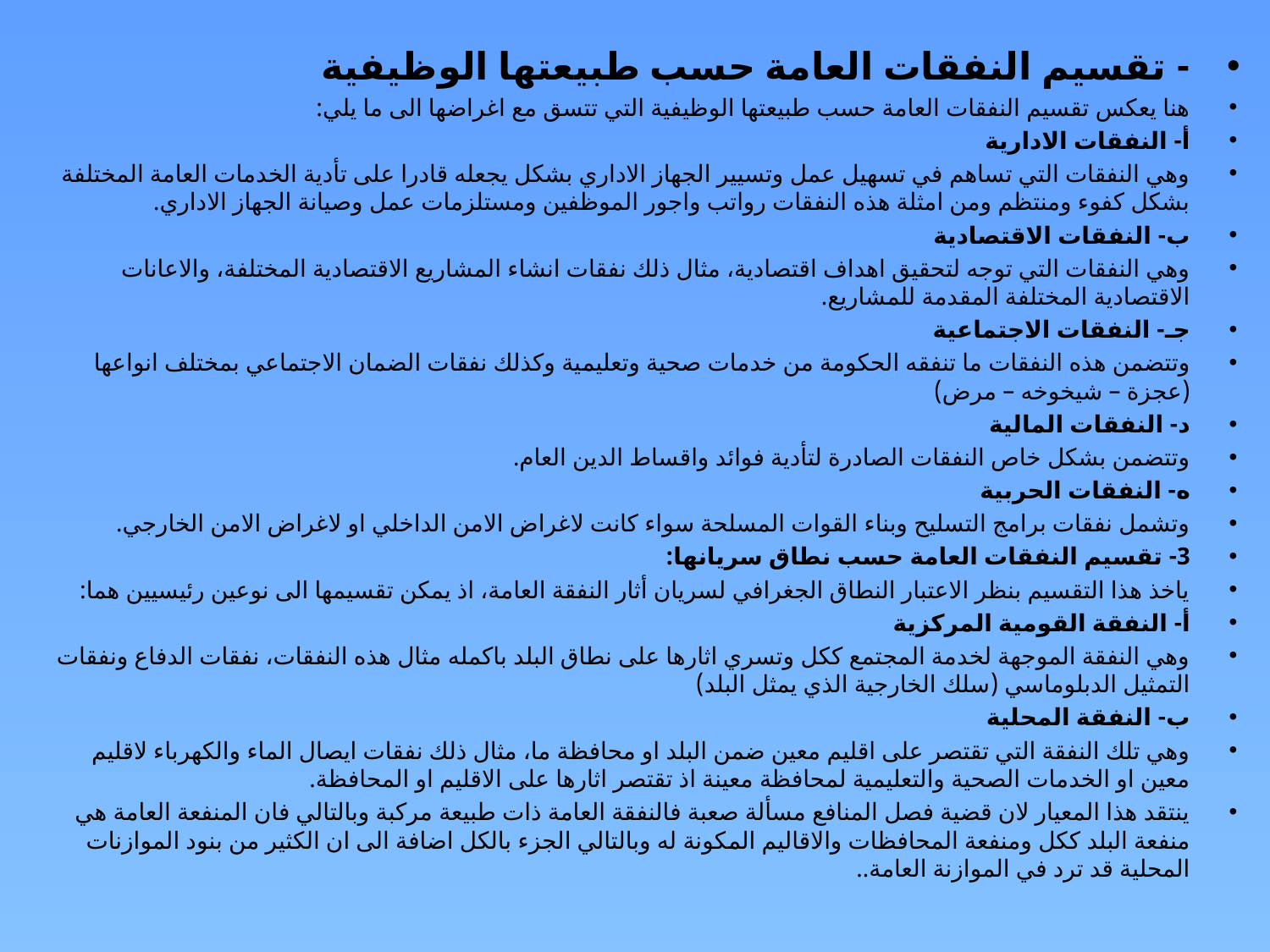

- تقسيم النفقات العامة حسب طبيعتها الوظيفية
هنا يعكس تقسيم النفقات العامة حسب طبيعتها الوظيفية التي تتسق مع اغراضها الى ما يلي:
أ- النفقات الادارية
وهي النفقات التي تساهم في تسهيل عمل وتسيير الجهاز الاداري بشكل يجعله قادرا على تأدية الخدمات العامة المختلفة بشكل كفوء ومنتظم ومن امثلة هذه النفقات رواتب واجور الموظفين ومستلزمات عمل وصيانة الجهاز الاداري.
ب- النفقات الاقتصادية
وهي النفقات التي توجه لتحقيق اهداف اقتصادية، مثال ذلك نفقات انشاء المشاريع الاقتصادية المختلفة، والاعانات الاقتصادية المختلفة المقدمة للمشاريع.
جـ- النفقات الاجتماعية
وتتضمن هذه النفقات ما تنفقه الحكومة من خدمات صحية وتعليمية وكذلك نفقات الضمان الاجتماعي بمختلف انواعها (عجزة – شيخوخه – مرض)
د- النفقات المالية
وتتضمن بشكل خاص النفقات الصادرة لتأدية فوائد واقساط الدين العام.
ه- النفقات الحربية
وتشمل نفقات برامج التسليح وبناء القوات المسلحة سواء كانت لاغراض الامن الداخلي او لاغراض الامن الخارجي.
3- تقسيم النفقات العامة حسب نطاق سريانها:
ياخذ هذا التقسيم بنظر الاعتبار النطاق الجغرافي لسريان أثار النفقة العامة، اذ يمكن تقسيمها الى نوعين رئيسيين هما:
أ- النفقة القومية المركزية
وهي النفقة الموجهة لخدمة المجتمع ككل وتسري اثارها على نطاق البلد باكمله مثال هذه النفقات، نفقات الدفاع ونفقات التمثيل الدبلوماسي (سلك الخارجية الذي يمثل البلد)
ب- النفقة المحلية
وهي تلك النفقة التي تقتصر على اقليم معين ضمن البلد او محافظة ما، مثال ذلك نفقات ايصال الماء والكهرباء لاقليم معين او الخدمات الصحية والتعليمية لمحافظة معينة اذ تقتصر اثارها على الاقليم او المحافظة.
ينتقد هذا المعيار لان قضية فصل المنافع مسألة صعبة فالنفقة العامة ذات طبيعة مركبة وبالتالي فان المنفعة العامة هي منفعة البلد ككل ومنفعة المحافظات والاقاليم المكونة له وبالتالي الجزء بالكل اضافة الى ان الكثير من بنود الموازنات المحلية قد ترد في الموازنة العامة..